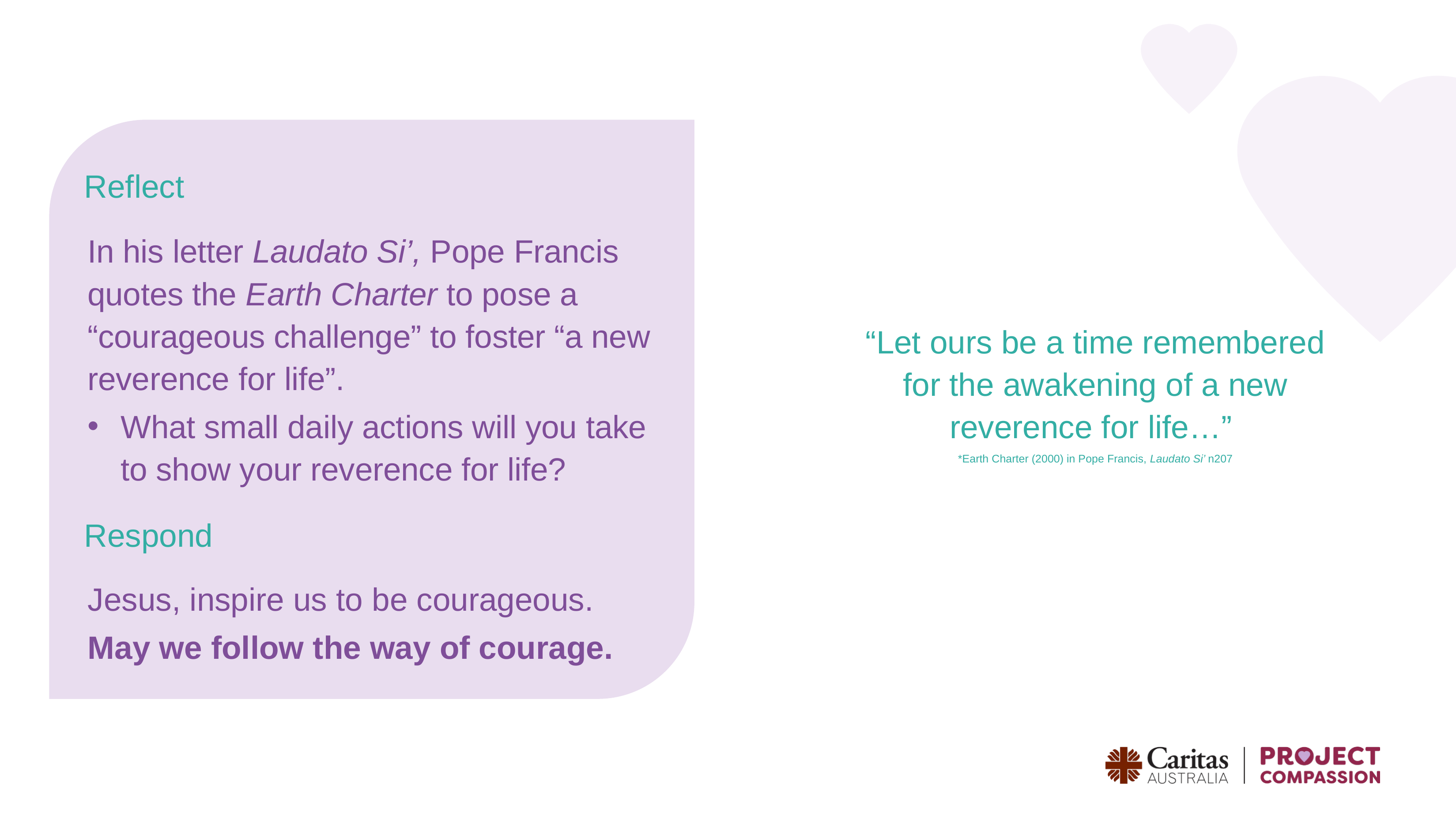

Reflect
In his letter Laudato Si’, Pope Francis quotes the Earth Charter to pose a “courageous challenge” to foster “a new reverence for life”.
What small daily actions will you take to show your reverence for life?
“Let ours be a time remembered for the awakening of a new reverence for life…”
*Earth Charter (2000) in Pope Francis, Laudato Si’ n207
Respond
Jesus, inspire us to be courageous.
May we follow the way of courage.